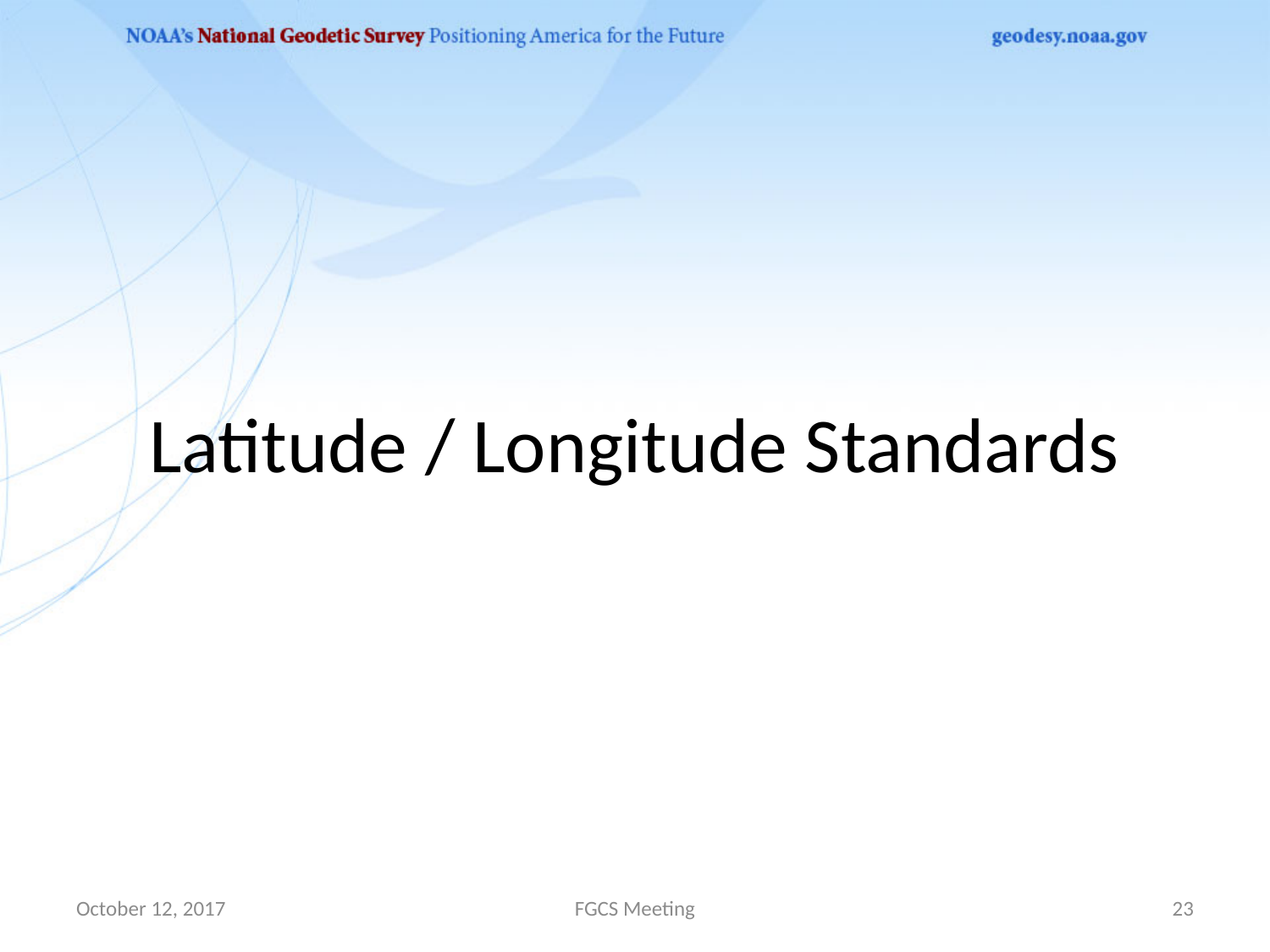

Latitude / Longitude Standards
October 12, 2017
FGCS Meeting
23